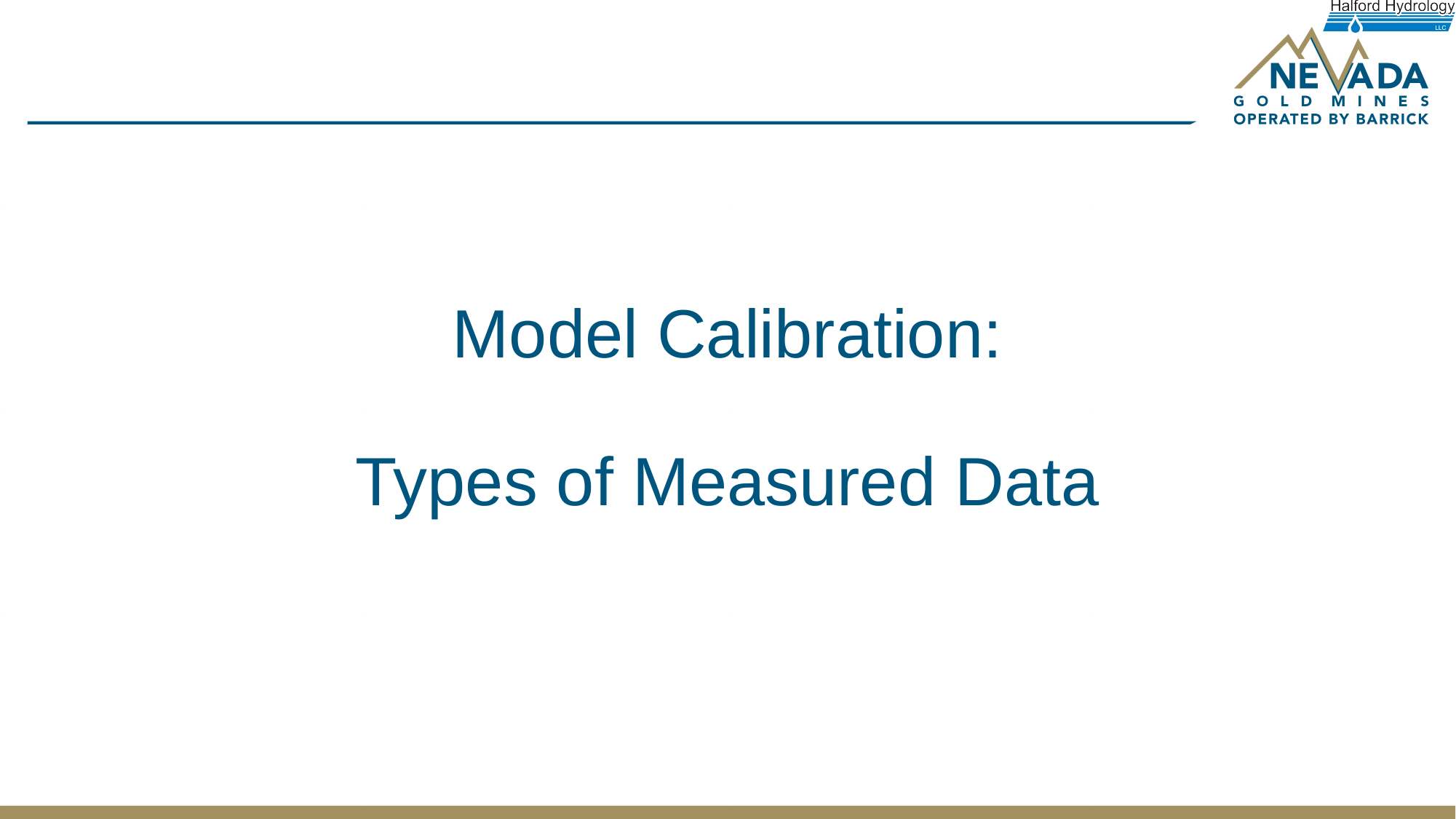

# Model Calibration: Types of Measured Data